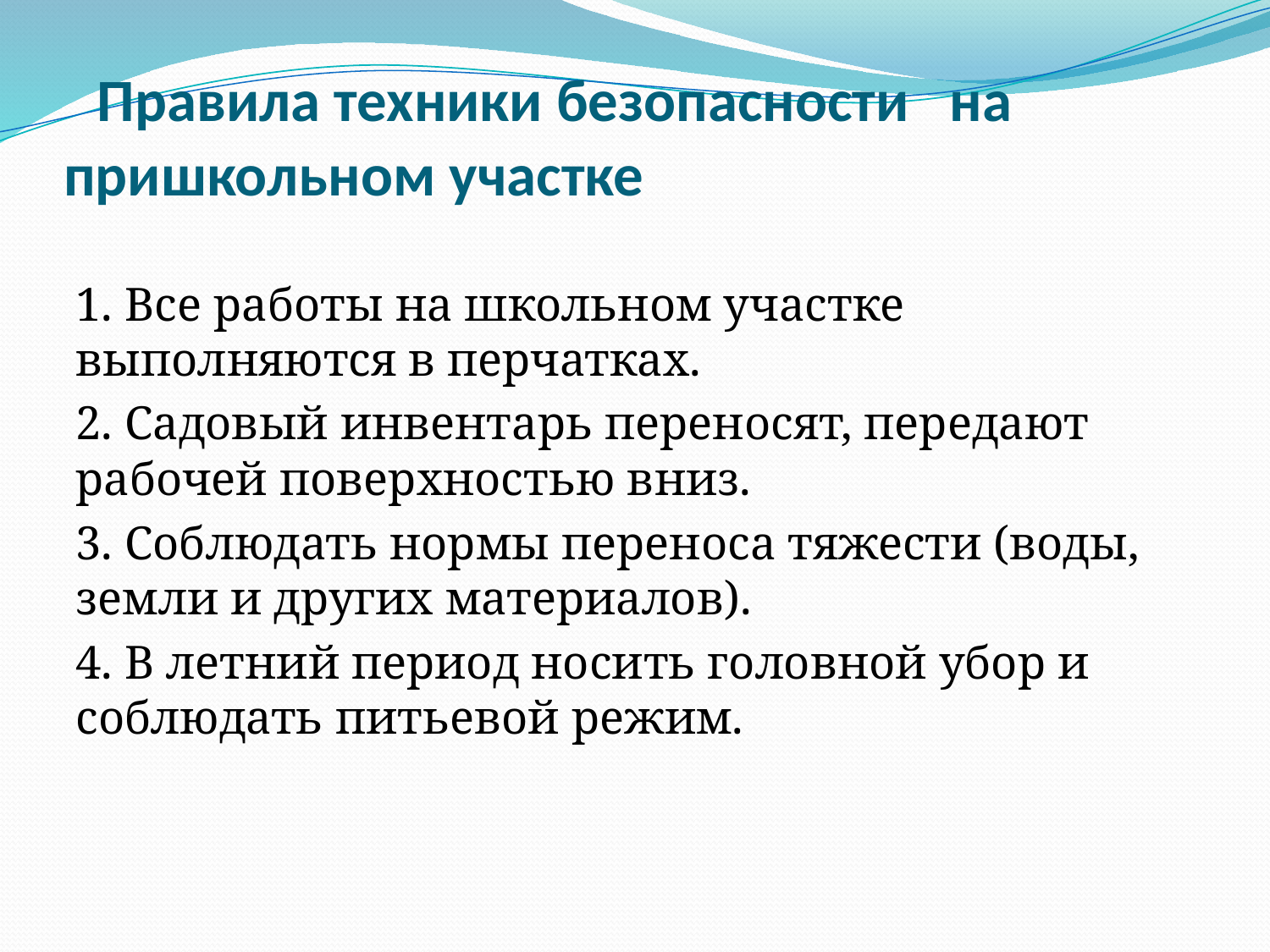

# Правила техники безопасности   на     пришкольном участке
1. Все работы на школьном участке выполняются в перчатках.
2. Садовый инвентарь переносят, передают рабочей поверхностью вниз.
3. Соблюдать нормы переноса тяжести (воды, земли и других материалов).
4. В летний период носить головной убор и соблюдать питьевой режим.